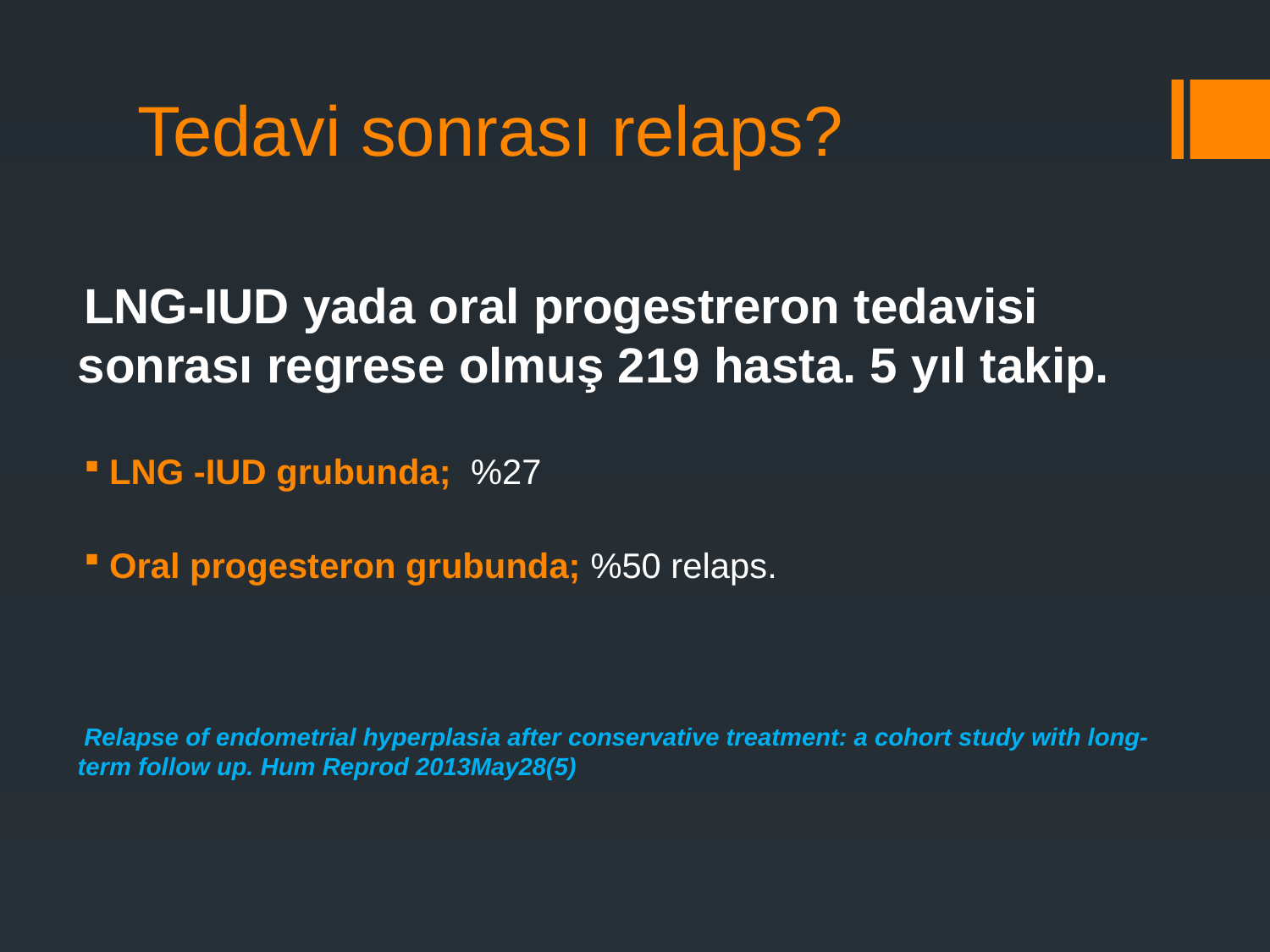

# Tedavi sonrası relaps?
LNG-IUD yada oral progestreron tedavisi sonrası regrese olmuş 219 hasta. 5 yıl takip.

LNG -IUD grubunda;  %27

Oral progesteron grubunda; %50 relaps.

Relapse of endometrial hyperplasia after conservative treatment: a cohort study with long-term follow up. Hum Reprod 2013May28(5)